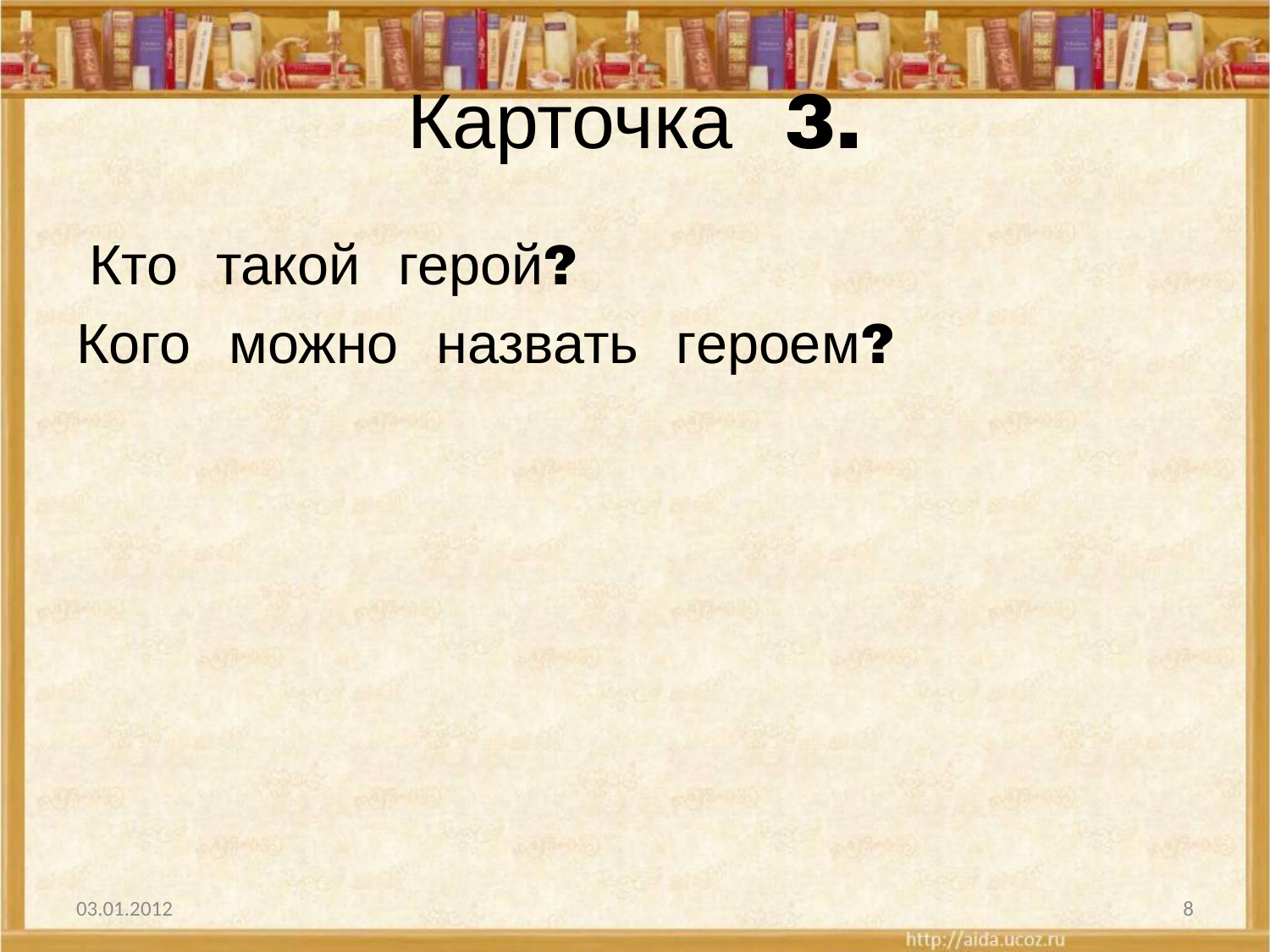

# Карточка  3.
 Кто  такой  герой?
Кого  можно  назвать  героем?
03.01.2012
8